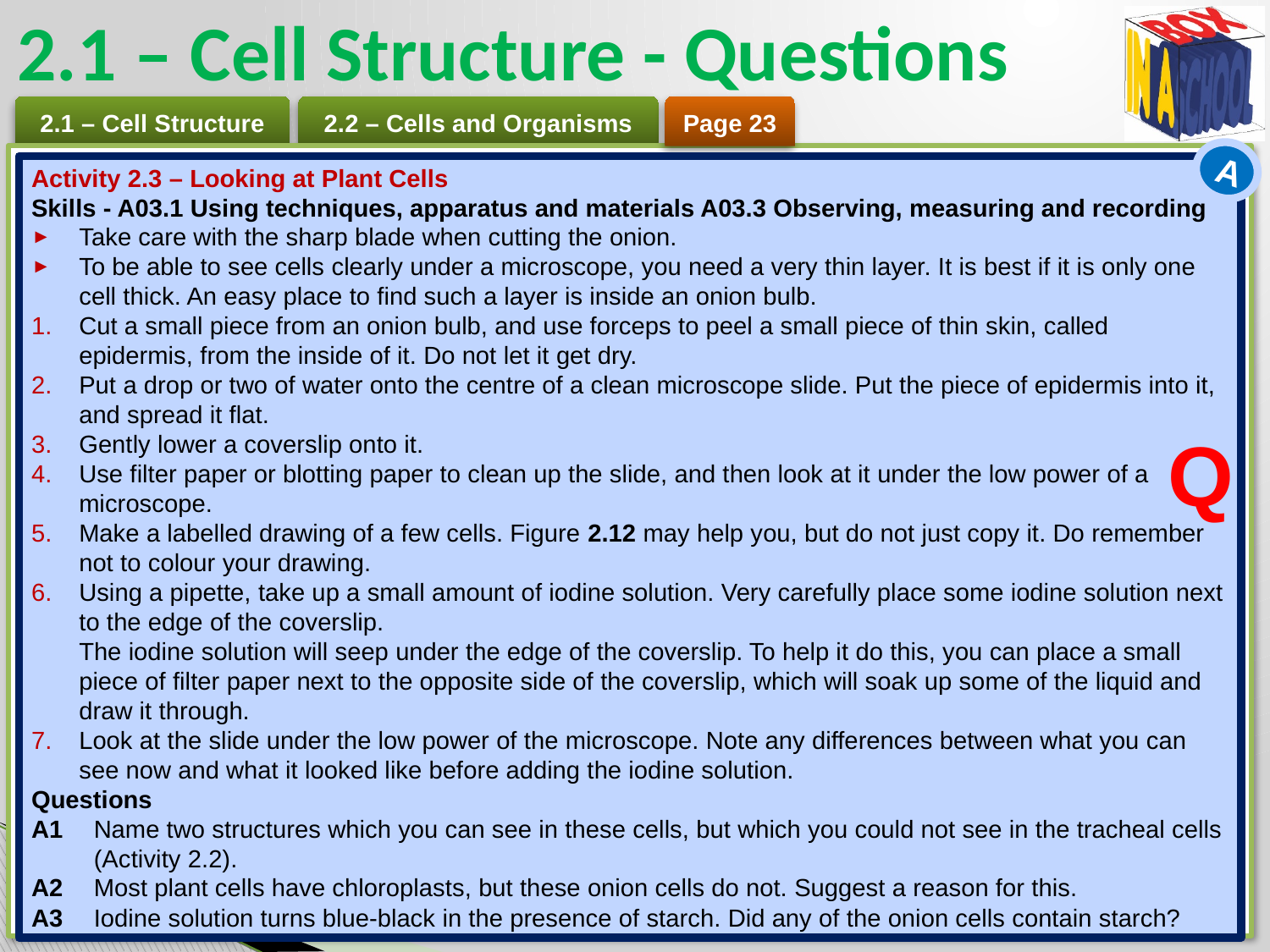

# 2.1 – Cell Structure - Questions
Page 23
A
Activity 2.3 – Looking at Plant Cells
Skills - A03.1 Using techniques, apparatus and materials A03.3 Observing, measuring and recording
Take care with the sharp blade when cutting the onion.
To be able to see cells clearly under a microscope, you need a very thin layer. It is best if it is only one cell thick. An easy place to find such a layer is inside an onion bulb.
Cut a small piece from an onion bulb, and use forceps to peel a small piece of thin skin, called epidermis, from the inside of it. Do not let it get dry.
Put a drop or two of water onto the centre of a clean microscope slide. Put the piece of epidermis into it, and spread it flat.
Gently lower a coverslip onto it.
Use filter paper or blotting paper to clean up the slide, and then look at it under the low power of a microscope.
Make a labelled drawing of a few cells. Figure 2.12 may help you, but do not just copy it. Do remember not to colour your drawing.
Using a pipette, take up a small amount of iodine solution. Very carefully place some iodine solution next to the edge of the coverslip.
The iodine solution will seep under the edge of the coverslip. To help it do this, you can place a small piece of filter paper next to the opposite side of the coverslip, which will soak up some of the liquid and draw it through.
Look at the slide under the low power of the microscope. Note any differences between what you can see now and what it looked like before adding the iodine solution.
Questions
A1 	Name two structures which you can see in these cells, but which you could not see in the tracheal cells (Activity 2.2).
A2 	Most plant cells have chloroplasts, but these onion cells do not. Suggest a reason for this.
A3 	Iodine solution turns blue-black in the presence of starch. Did any of the onion cells contain starch?
Q